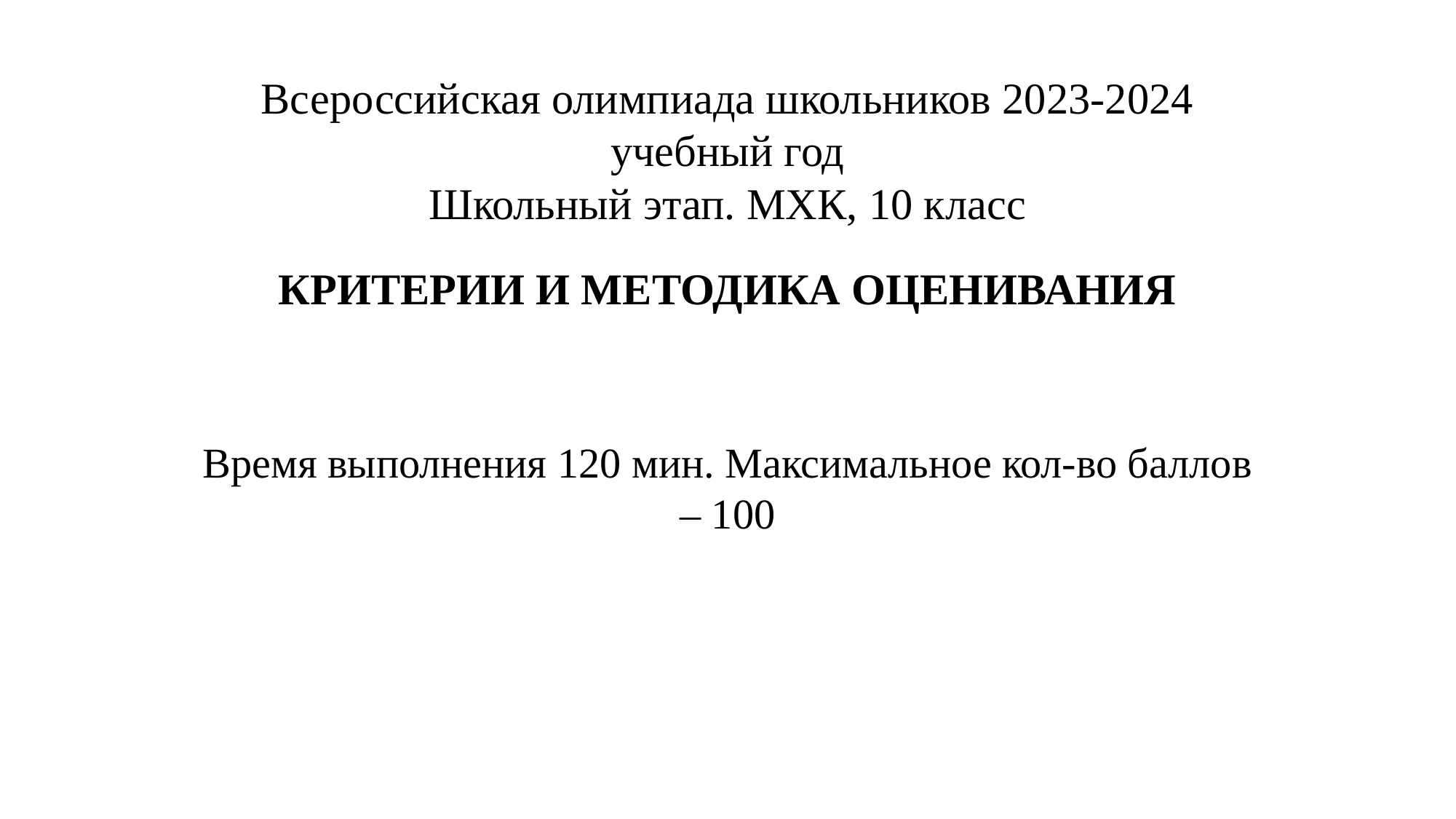

# Всероссийская олимпиада школьников 2023-2024 учебный год
Школьный этап. МХК, 10 класс

КРИТЕРИИ И МЕТОДИКА ОЦЕНИВАНИЯ

Время выполнения 120 мин. Максимальное кол-во баллов – 100